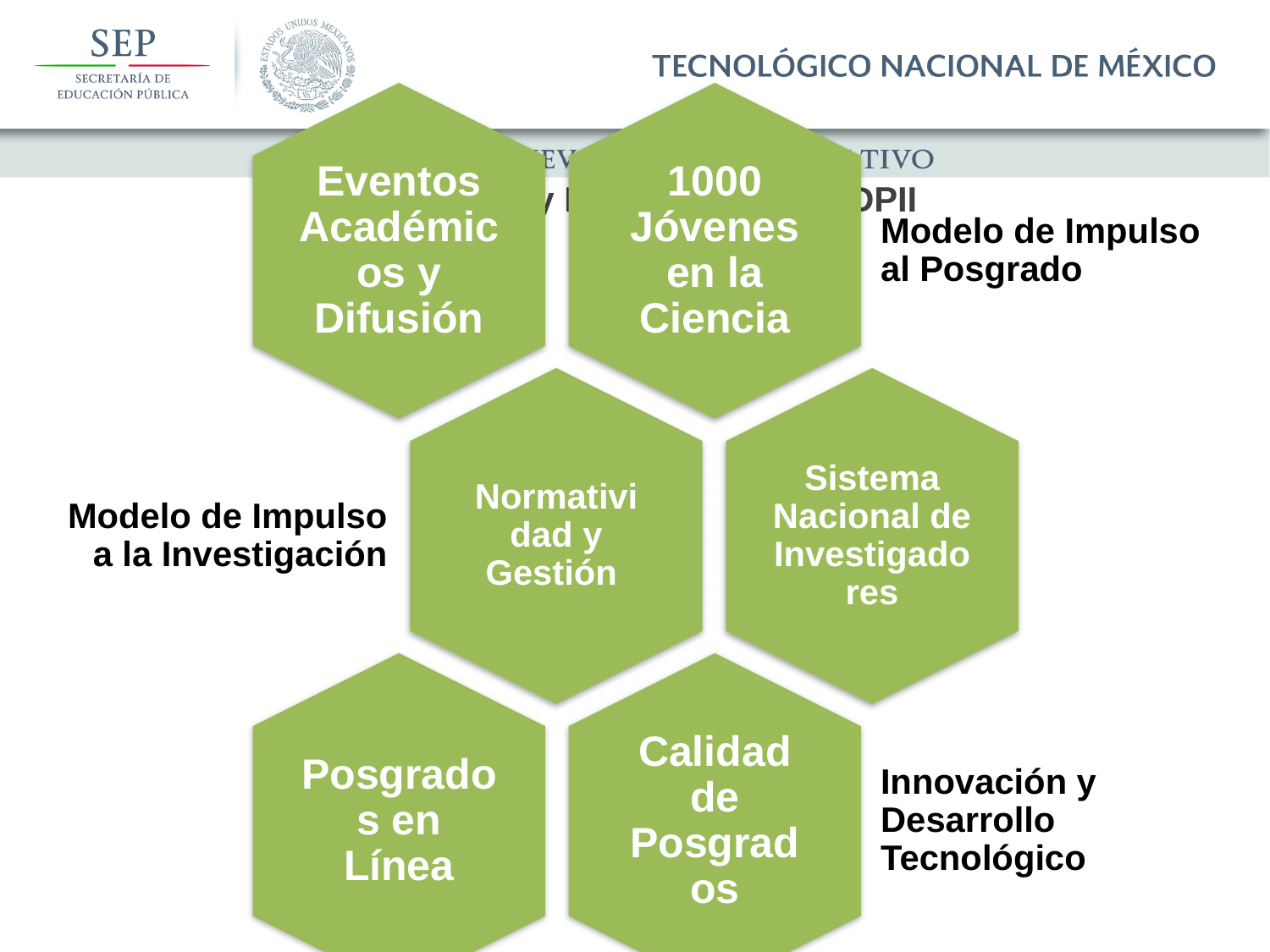

1000 Jóvenes en la Ciencia
Modelo de Impulso al Posgrado
Eventos Académicos y Difusión
Normatividad y Gestión
Modelo de Impulso a la Investigación
Sistema Nacional de Investigadores
Calidad de Posgrados
Innovación y Desarrollo Tecnológico
Posgrados en Línea
Proyectos y Programas de la DPII